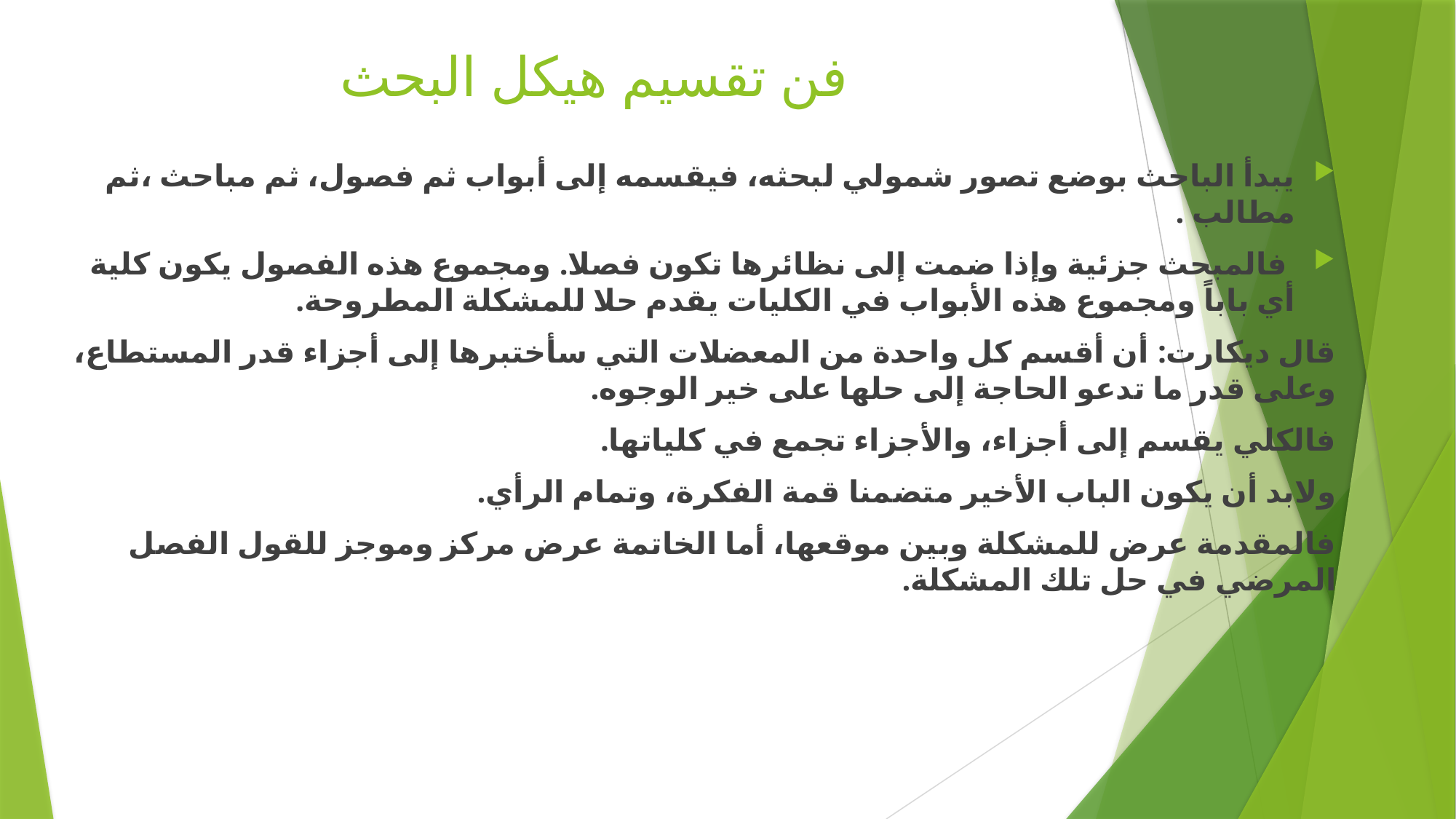

# فن تقسيم هيكل البحث
يبدأ الباحث بوضع تصور شمولي لبحثه، فيقسمه إلى أبواب ثم فصول، ثم مباحث ،ثم مطالب .
 فالمبحث جزئية وإذا ضمت إلى نظائرها تكون فصلا. ومجموع هذه الفصول يكون كلية أي باباً ومجموع هذه الأبواب في الكليات يقدم حلا للمشكلة المطروحة.
قال ديكارت: أن أقسم كل واحدة من المعضلات التي سأختبرها إلى أجزاء قدر المستطاع، وعلى قدر ما تدعو الحاجة إلى حلها على خير الوجوه.
فالكلي يقسم إلى أجزاء، والأجزاء تجمع في كلياتها.
ولابد أن يكون الباب الأخير متضمنا قمة الفكرة، وتمام الرأي.
فالمقدمة عرض للمشكلة وبين موقعها، أما الخاتمة عرض مركز وموجز للقول الفصل المرضي في حل تلك المشكلة.